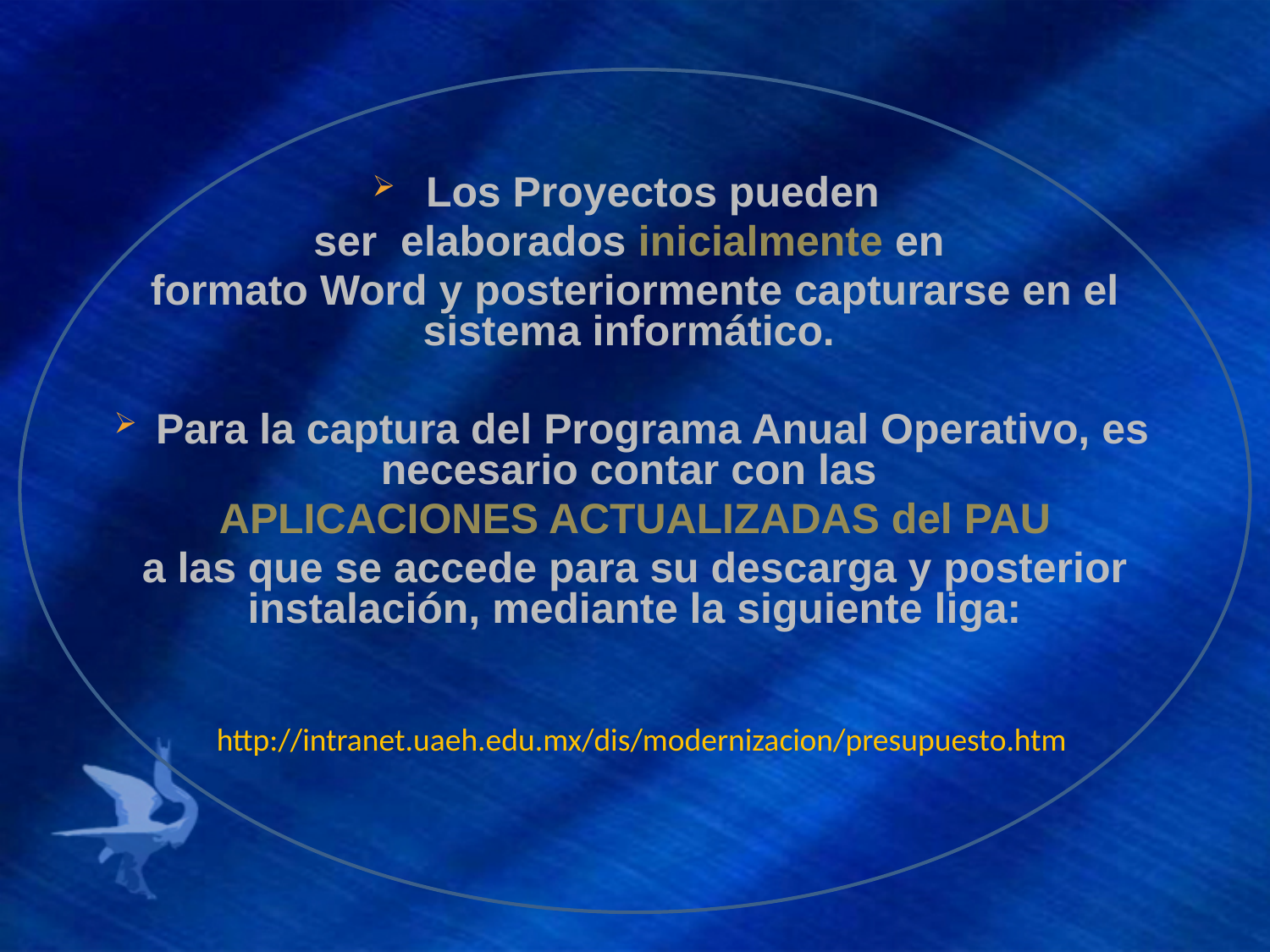

Los Proyectos pueden
ser  elaborados inicialmente en
formato Word y posteriormente capturarse en el sistema informático.

 Para la captura del Programa Anual Operativo, es necesario contar con las
APLICACIONES ACTUALIZADAS del PAU
a las que se accede para su descarga y posterior instalación, mediante la siguiente liga:

http://intranet.uaeh.edu.mx/dis/modernizacion/presupuesto.htm